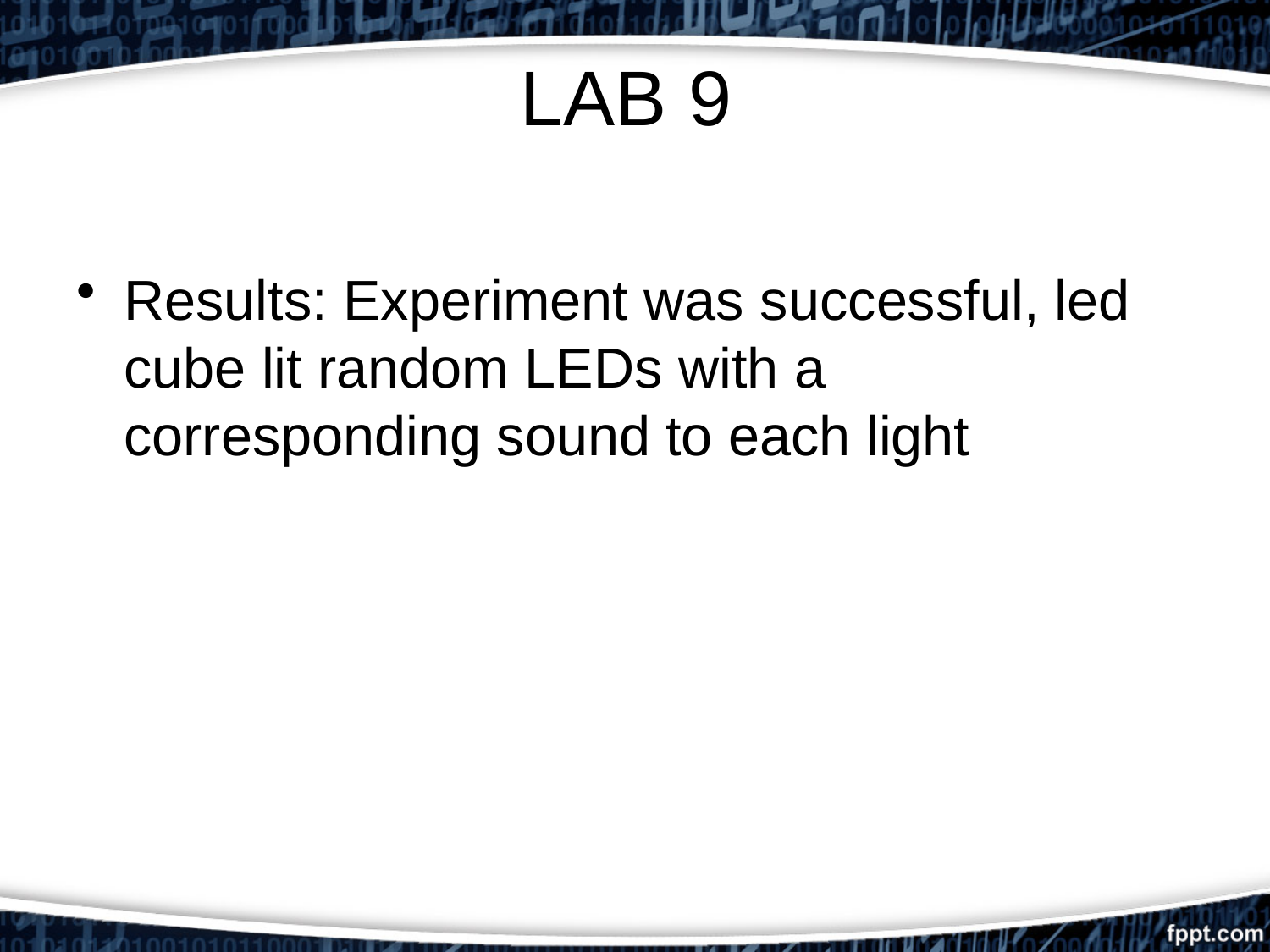

# LAB 9
Results: Experiment was successful, led cube lit random LEDs with a corresponding sound to each light